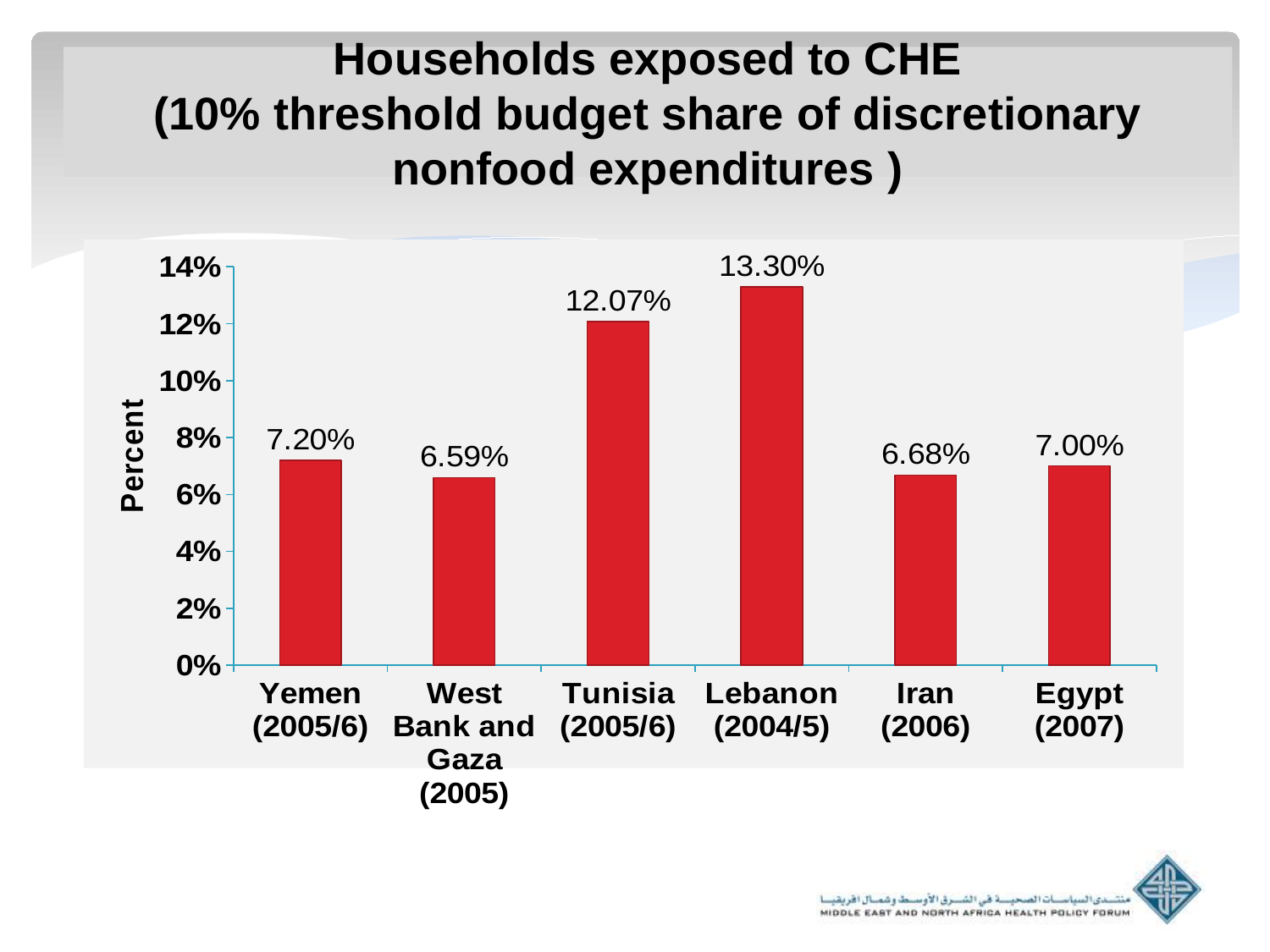

# Households exposed to CHE (10% threshold budget share of discretionary nonfood expenditures )

### Chart

| Category |  |
|---|---|
| Yemen (2005/6) | 0.07200000000000013 |
| West Bank and Gaza (2005) | 0.06590000000000001 |
| Tunisia (2005/6) | 0.12070000000000022 |
| Lebanon (2004/5) | 0.133 |
| Iran (2006) | 0.06680000000000001 |
| Egypt (2007) | 0.07000000000000003 |